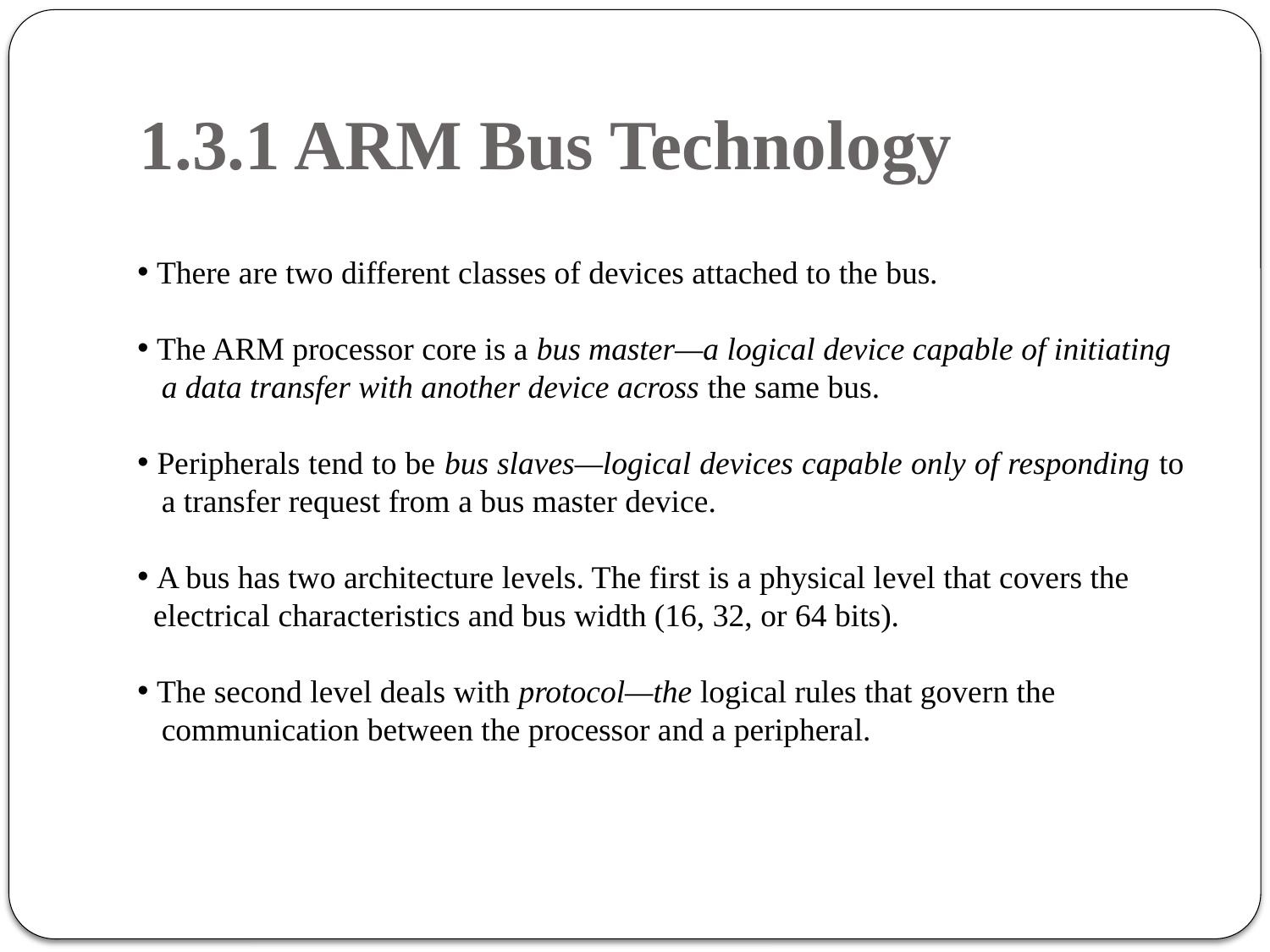

# 1.3.1 ARM Bus Technology
 There are two different classes of devices attached to the bus.

 The ARM processor core is a bus master—a logical device capable of initiating
   a data transfer with another device across the same bus.

 Peripherals tend to be bus slaves—logical devices capable only of responding to
   a transfer request from a bus master device.

 A bus has two architecture levels. The first is a physical level that covers the
  electrical characteristics and bus width (16, 32, or 64 bits).

 The second level deals with protocol—the logical rules that govern the
   communication between the processor and a peripheral.